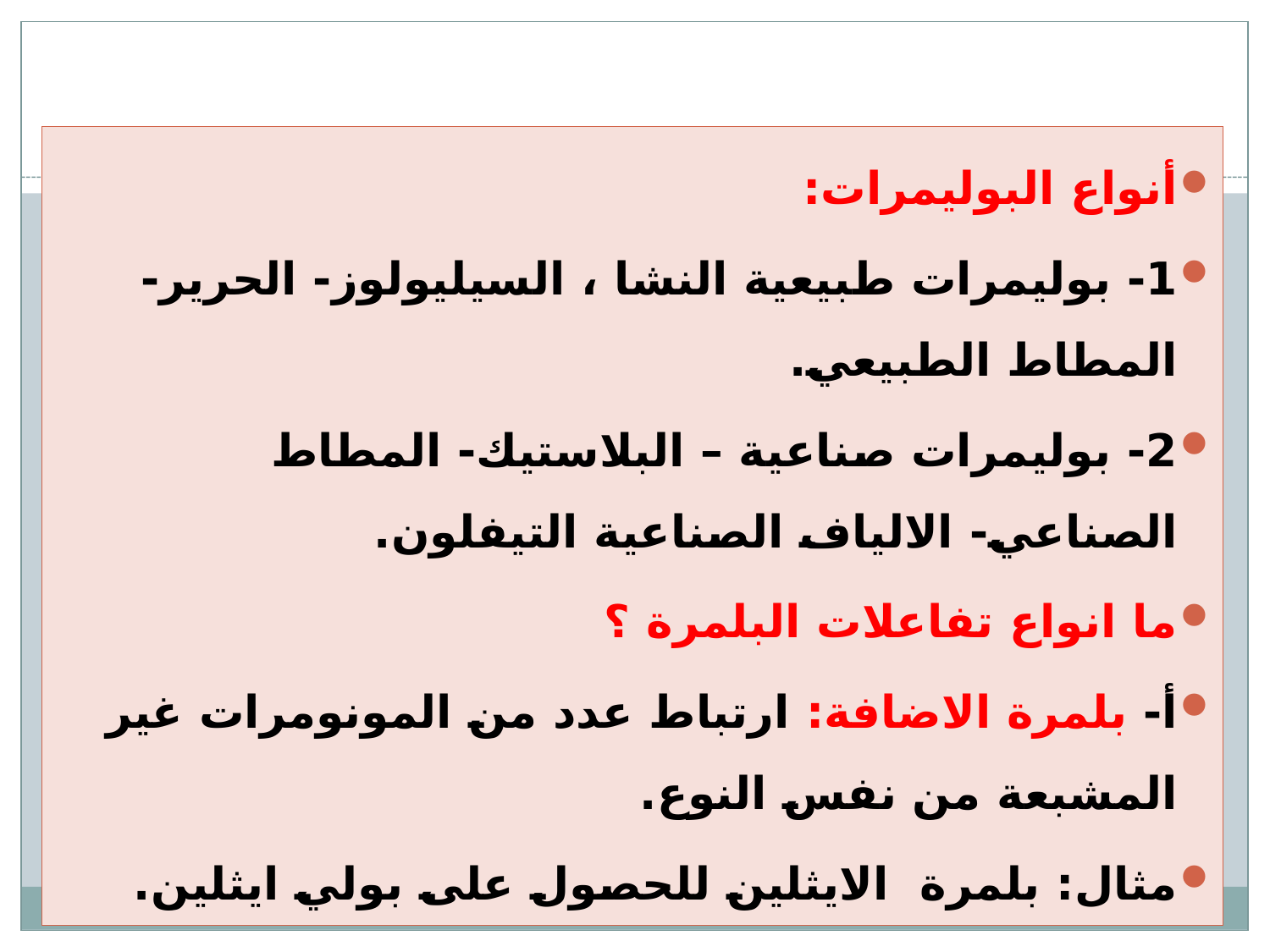

#
أنواع البوليمرات:
1- بوليمرات طبيعية النشا ، السيليولوز- الحرير- المطاط الطبيعي.
2- بوليمرات صناعية – البلاستيك- المطاط الصناعي- الالياف الصناعية التيفلون.
ما انواع تفاعلات البلمرة ؟
أ- بلمرة الاضافة: ارتباط عدد من المونومرات غير المشبعة من نفس النوع.
مثال: بلمرة  الايثلين للحصول على بولي ايثلين.